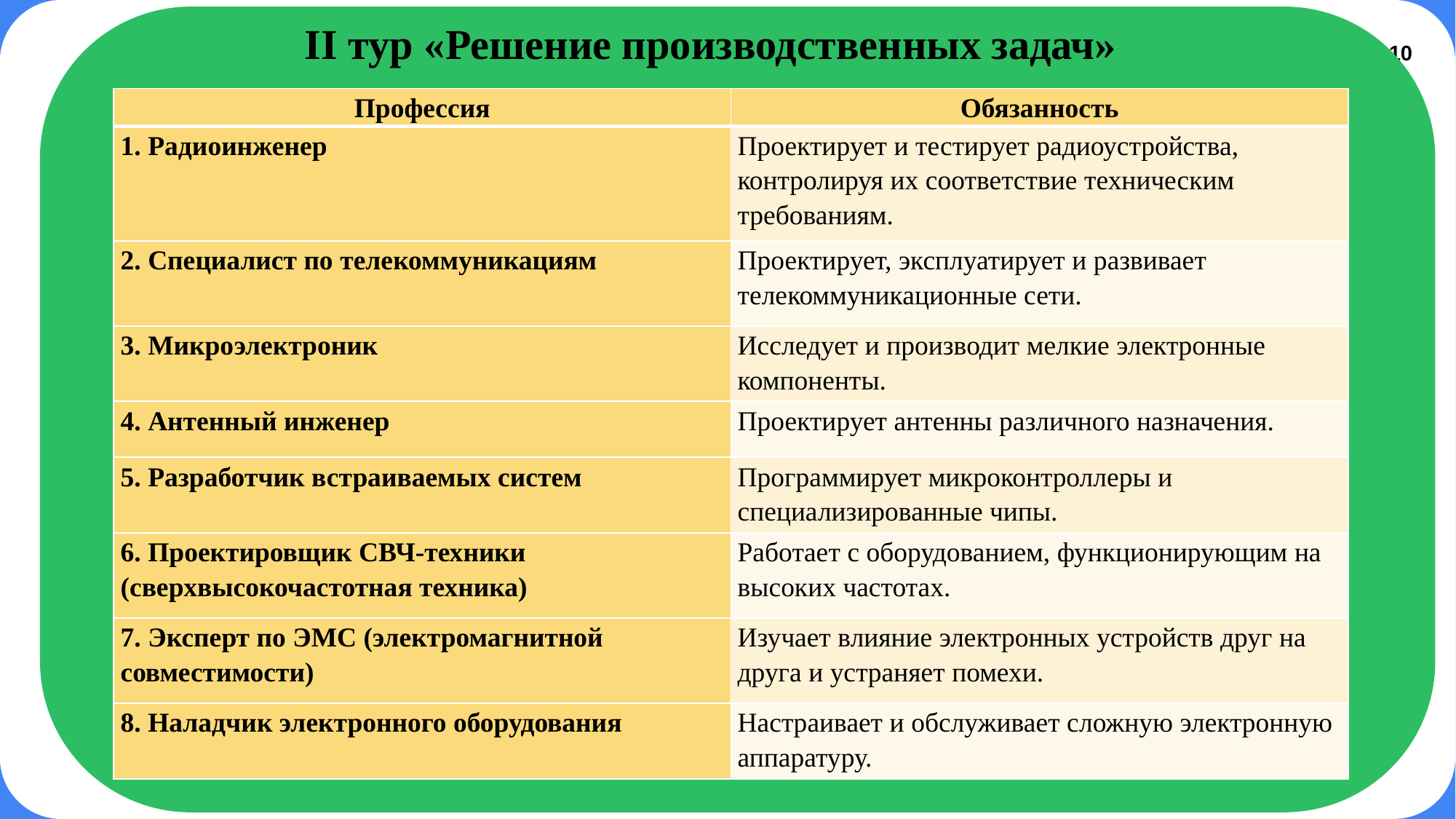

10

II тур «Решение производственных задач»

| Профессия | Обязанность |
| --- | --- |
| 1. Радиоинженер | Проектирует и тестирует радиоустройства, контролируя их соответствие техническим требованиям. |
| 2. Специалист по телекоммуникациям | Проектирует, эксплуатирует и развивает телекоммуникационные сети. |
| 3. Микроэлектроник | Исследует и производит мелкие электронные компоненты. |
| 4. Антенный инженер | Проектирует антенны различного назначения. |
| 5. Разработчик встраиваемых систем | Программирует микроконтроллеры и специализированные чипы. |
| 6. Проектировщик СВЧ-техники (сверхвысокочастотная техника) | Работает с оборудованием, функционирующим на высоких частотах. |
| 7. Эксперт по ЭМС (электромагнитной совместимости) | Изучает влияние электронных устройств друг на друга и устраняет помехи. |
| 8. Наладчик электронного оборудования | Настраивает и обслуживает сложную электронную аппаратуру. |